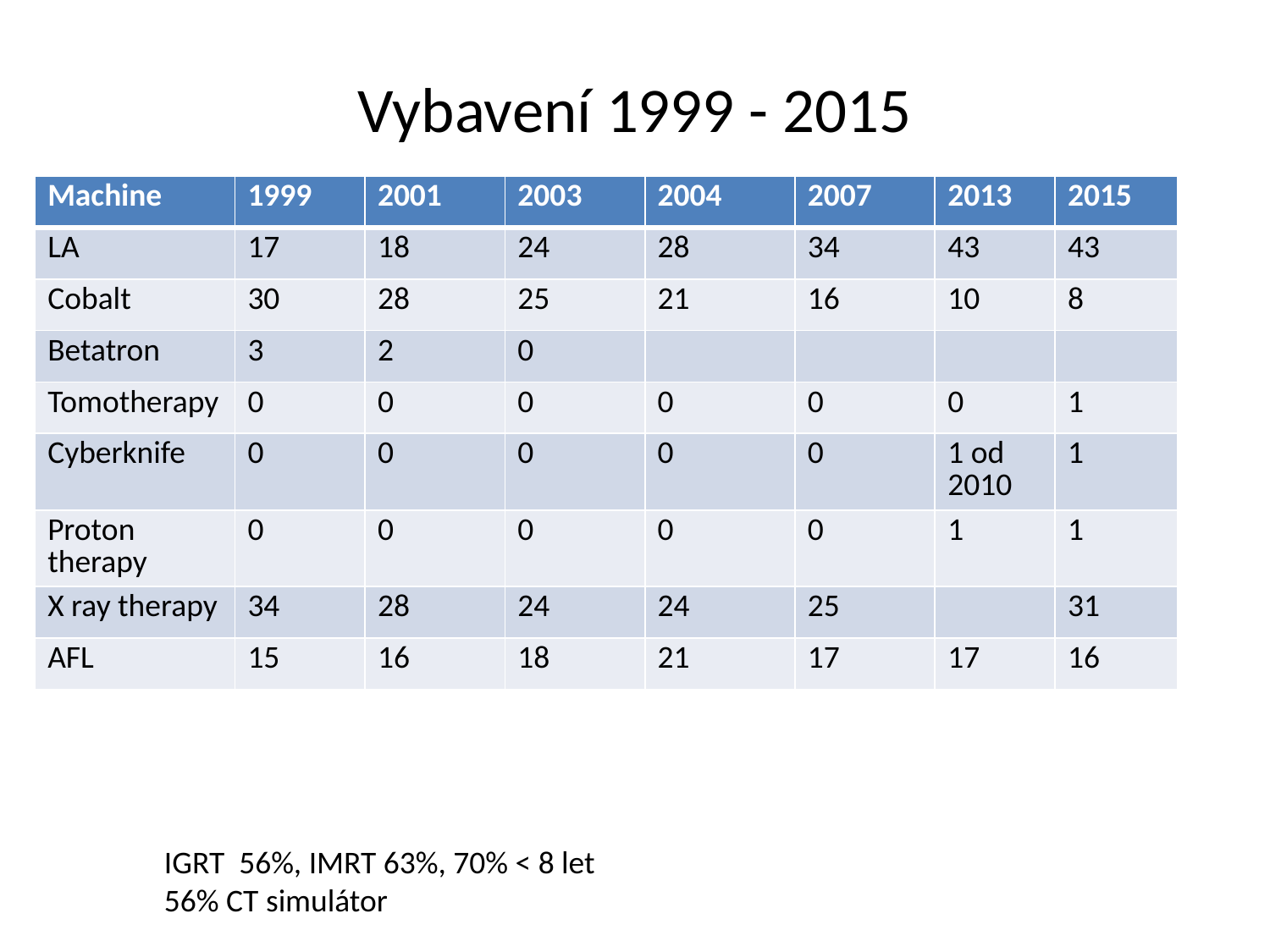

# Vybavení 1999 - 2015
| Machine | 1999 | 2001 | 2003 | 2004 | 2007 | 2013 | 2015 |
| --- | --- | --- | --- | --- | --- | --- | --- |
| LA | 17 | 18 | 24 | 28 | 34 | 43 | 43 |
| Cobalt | 30 | 28 | 25 | 21 | 16 | 10 | 8 |
| Betatron | 3 | 2 | 0 |  |  |  |  |
| Tomotherapy | 0 | 0 | 0 | 0 | 0 | 0 | 1 |
| Cyberknife | 0 | 0 | 0 | 0 | 0 | 1 od 2010 | 1 |
| Proton therapy | 0 | 0 | 0 | 0 | 0 | 1 | 1 |
| X ray therapy | 34 | 28 | 24 | 24 | 25 |  | 31 |
| AFL | 15 | 16 | 18 | 21 | 17 | 17 | 16 |
IGRT  56%, IMRT 63%, 70% < 8 let
56% CT simulátor